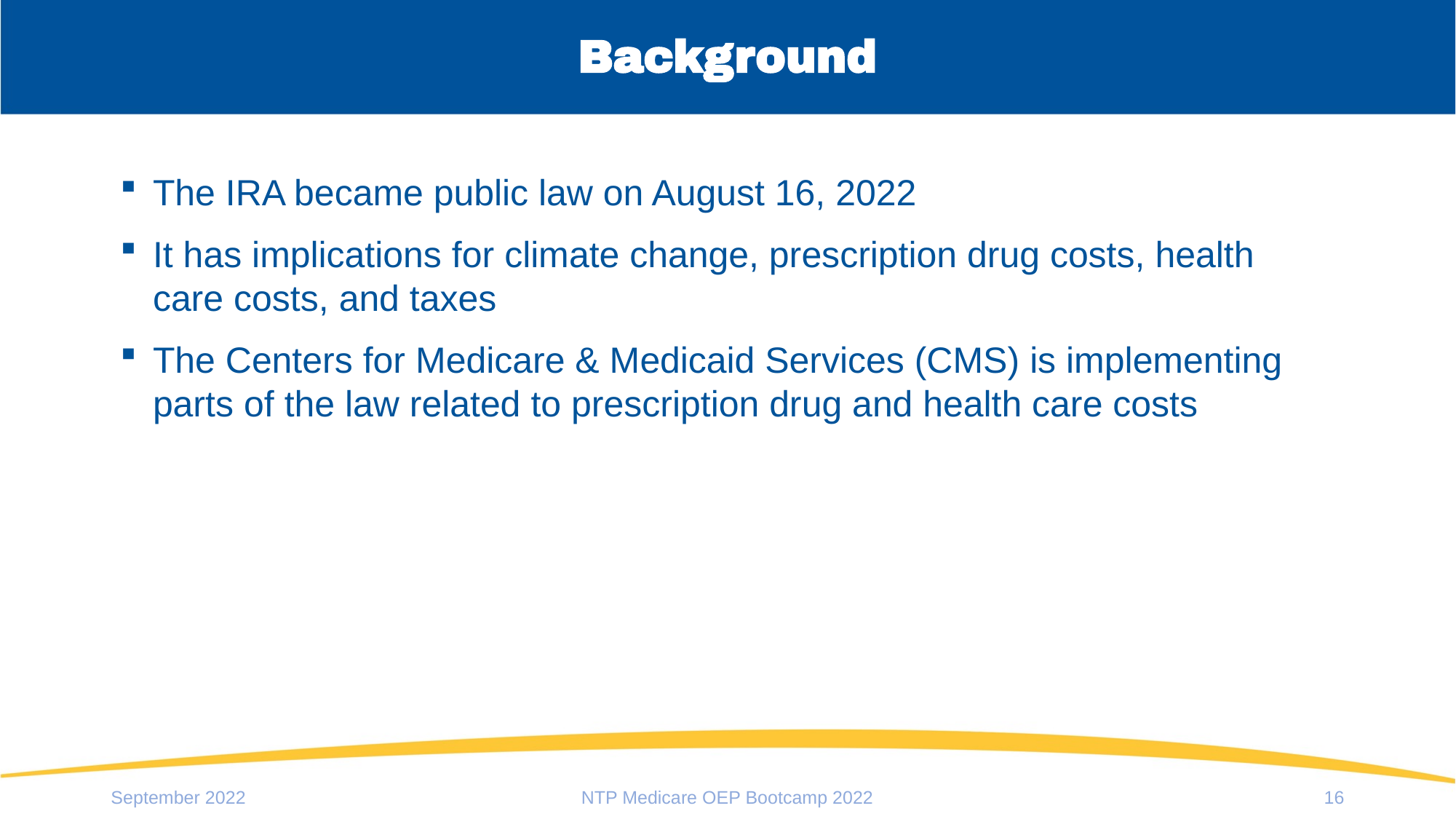

# Background
The IRA became public law on August 16, 2022
It has implications for climate change, prescription drug costs, health care costs, and taxes
The Centers for Medicare & Medicaid Services (CMS) is implementing parts of the law related to prescription drug and health care costs

September 2022
NTP Medicare OEP Bootcamp 2022
16